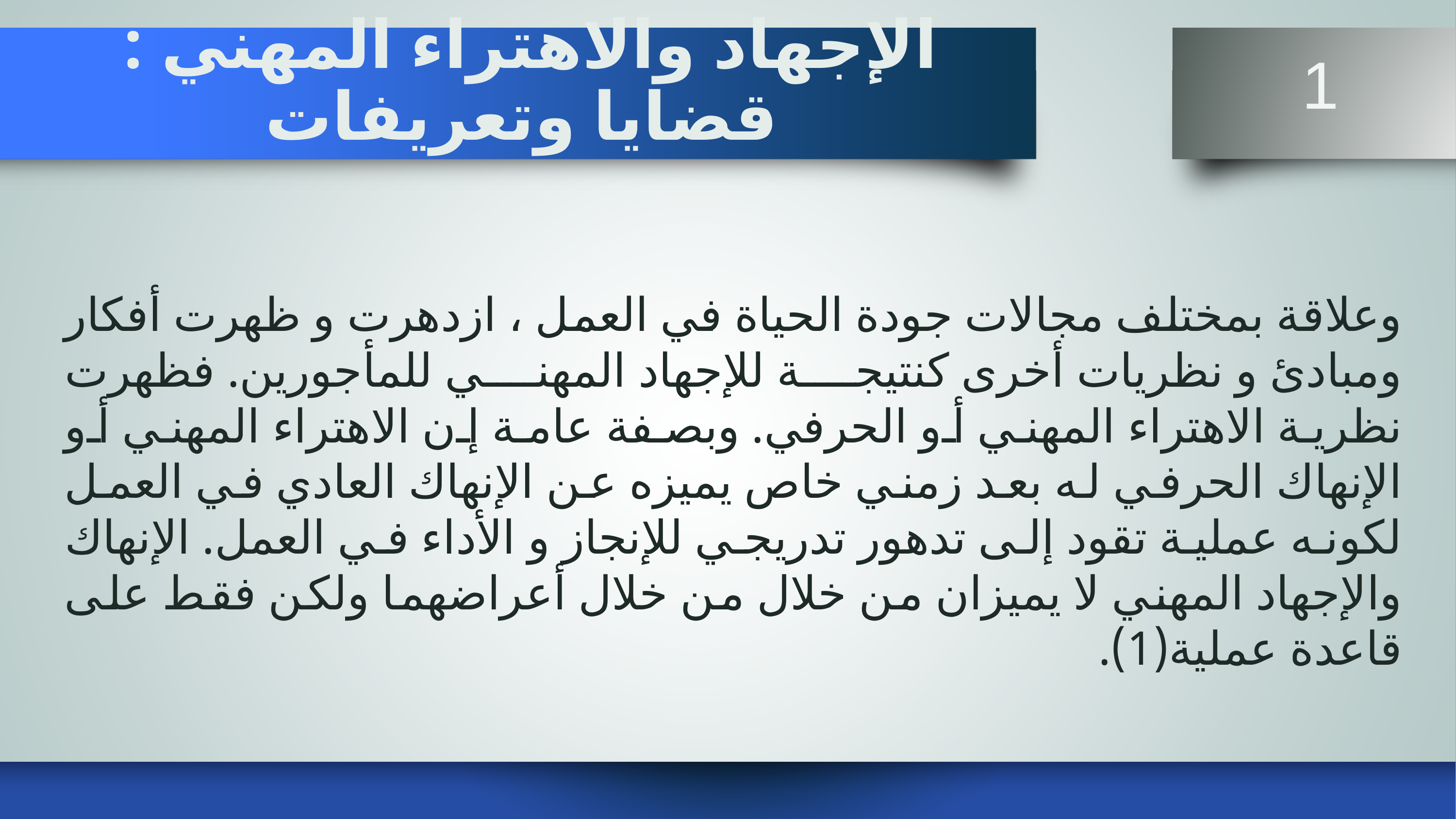

# الإجهاد والاهتراء المهني : قضايا وتعريفات
1
وعلاقة بمختلف مجالات جودة الحياة في العمل ، ازدهرت و ظهرت أفكار ومبادئ و نظريات أخرى كنتيجة للإجهاد المهني للمأجورين. فظهرت نظرية الاهتراء المهني أو الحرفي. وبصفة عامة إن الاهتراء المهني أو الإنهاك الحرفي له بعد زمني خاص يميزه عن الإنهاك العادي في العمل لكونه عملية تقود إلى تدهور تدريجي للإنجاز و الأداء في العمل. الإنهاك والإجهاد المهني لا يميزان من خلال من خلال أعراضهما ولكن فقط على قاعدة عملية(1).